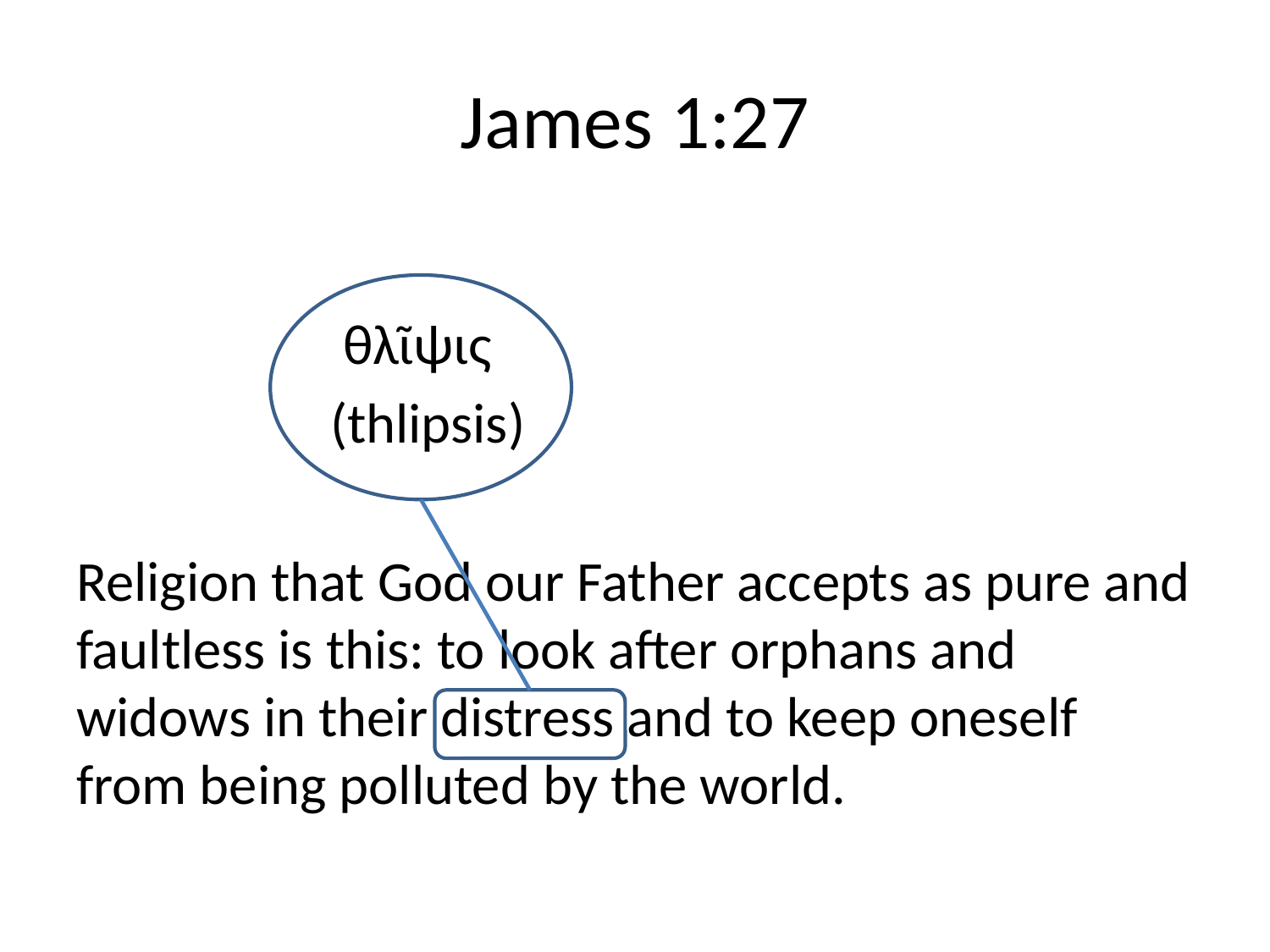

# James 1:27

		 θλῖψις
		(thlipsis)

Religion that God our Father accepts as pure and faultless is this: to look after orphans and widows in their distress and to keep oneself from being polluted by the world.